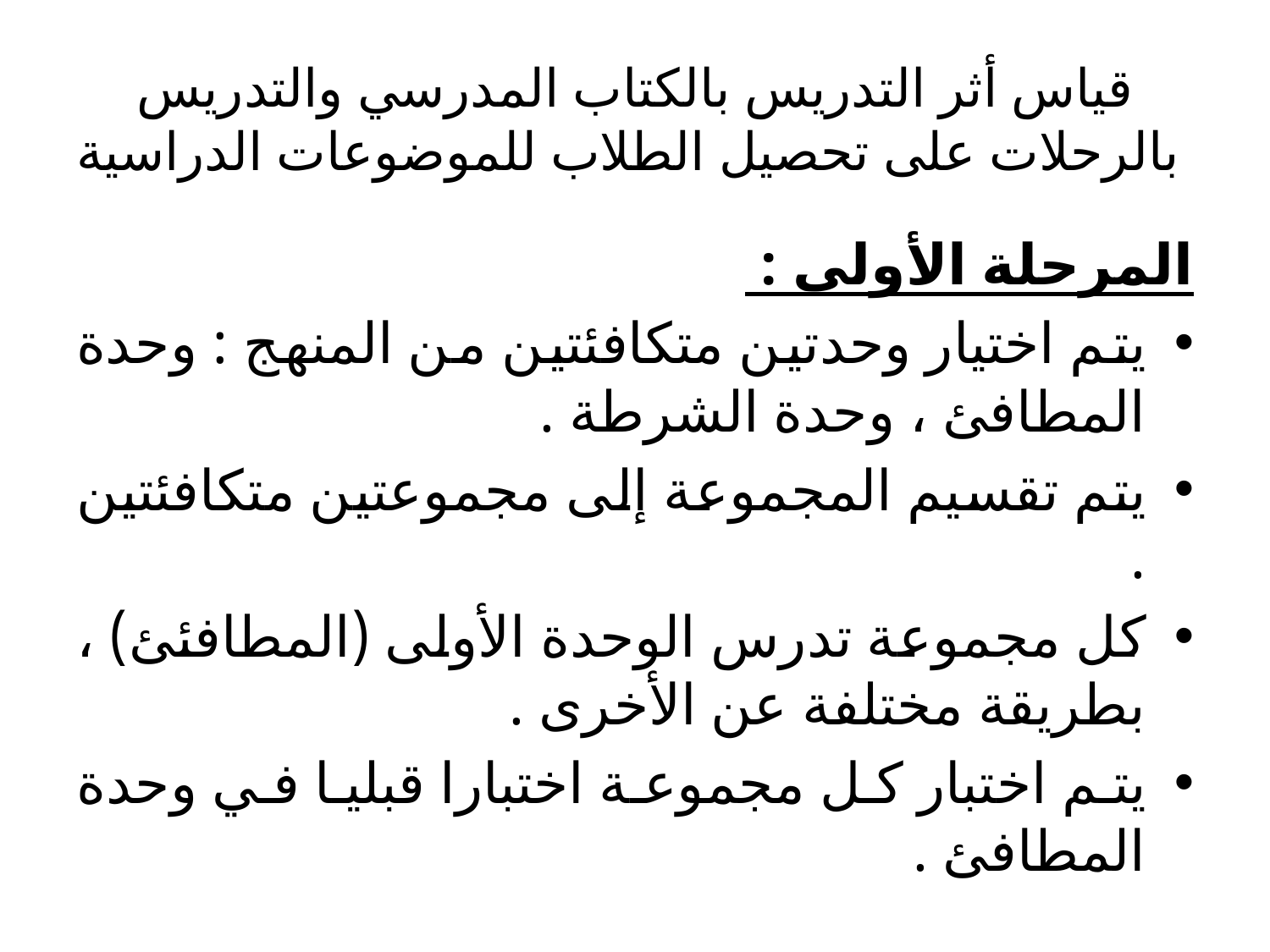

# قياس أثر التدريس بالكتاب المدرسي والتدريس بالرحلات على تحصيل الطلاب للموضوعات الدراسية
المرحلة الأولى :
يتم اختيار وحدتين متكافئتين من المنهج : وحدة المطافئ ، وحدة الشرطة .
يتم تقسيم المجموعة إلى مجموعتين متكافئتين .
كل مجموعة تدرس الوحدة الأولى (المطافئئ) ، بطريقة مختلفة عن الأخرى .
يتم اختبار كل مجموعة اختبارا قبليا في وحدة المطافئ .